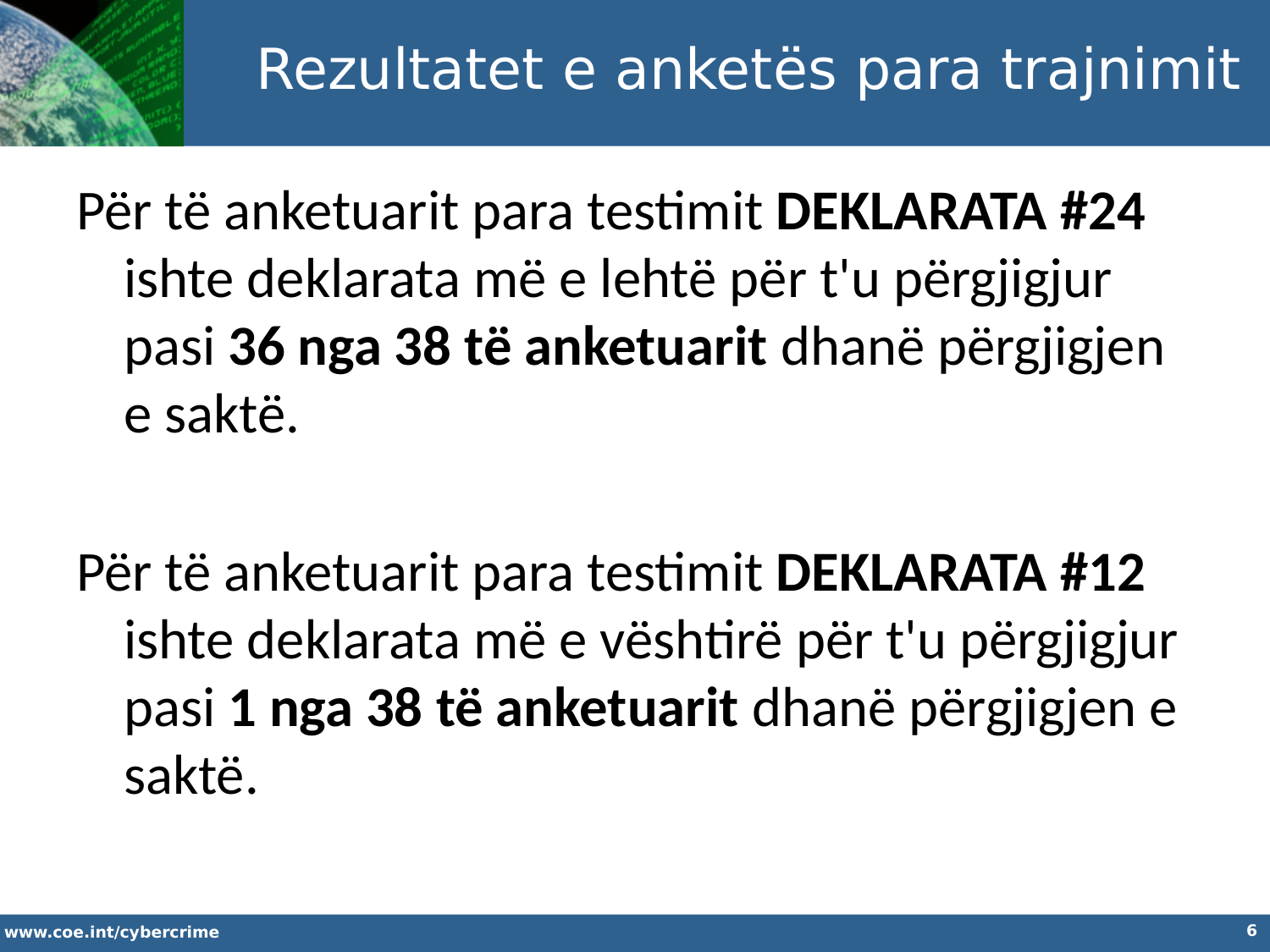

Rezultatet e anketës para trajnimit
Për të anketuarit para testimit DEKLARATA #24 ishte deklarata më e lehtë për t'u përgjigjur pasi 36 nga 38 të anketuarit dhanë përgjigjen e saktë.

Për të anketuarit para testimit DEKLARATA #12 ishte deklarata më e vështirë për t'u përgjigjur pasi 1 nga 38 të anketuarit dhanë përgjigjen e saktë.